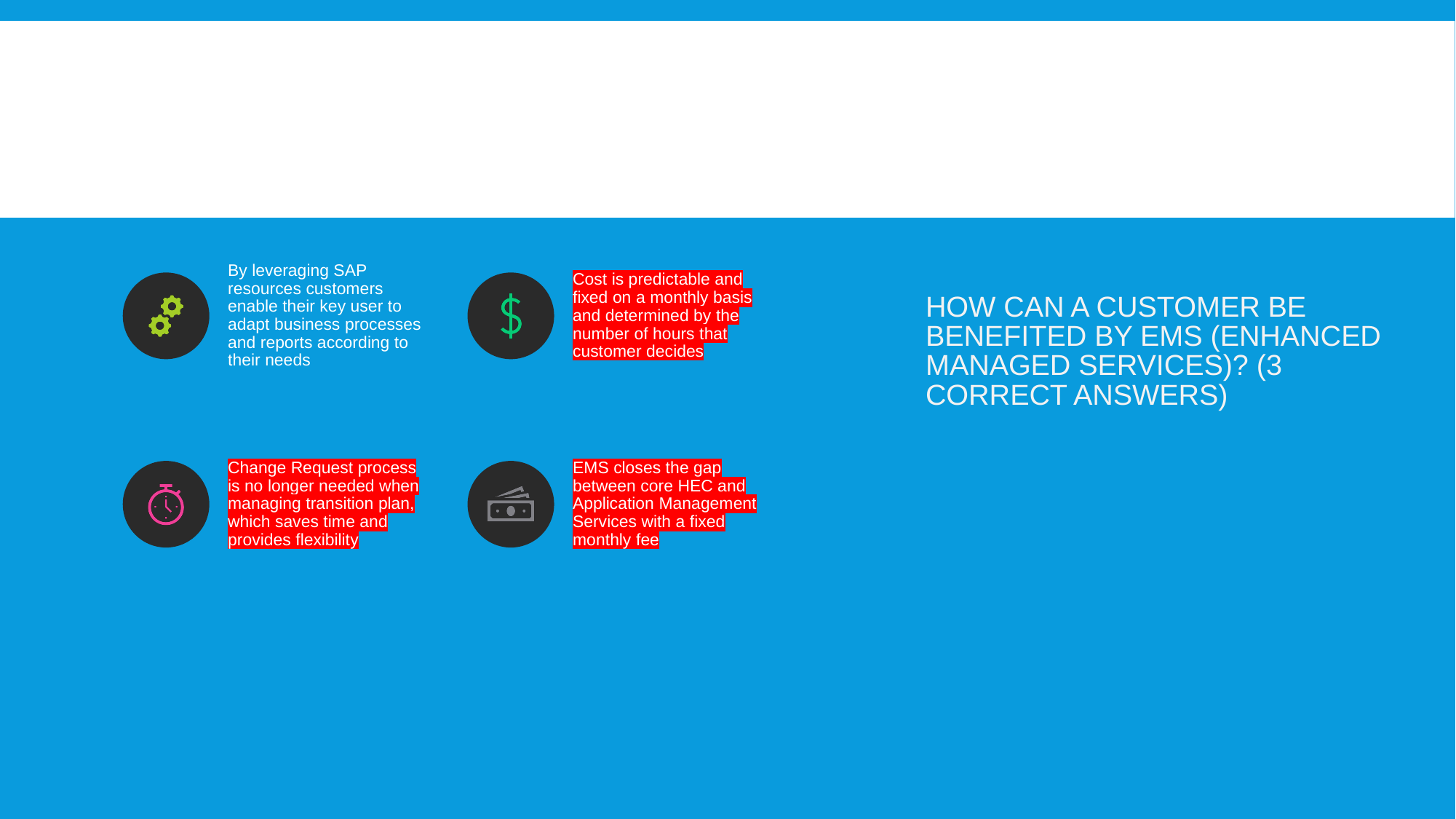

By leveraging SAP resources customers enable their key user to adapt business processes and reports according to their needs
Cost is predictable and fixed on a monthly basis and determined by the number of hours that customer decides
Change Request process is no longer needed when managing transition plan, which saves time and provides flexibility
EMS closes the gap between core HEC and Application Management Services with a fixed monthly fee
# How can a customer be benefited by EMS (Enhanced Managed Services)? (3 correct answers)